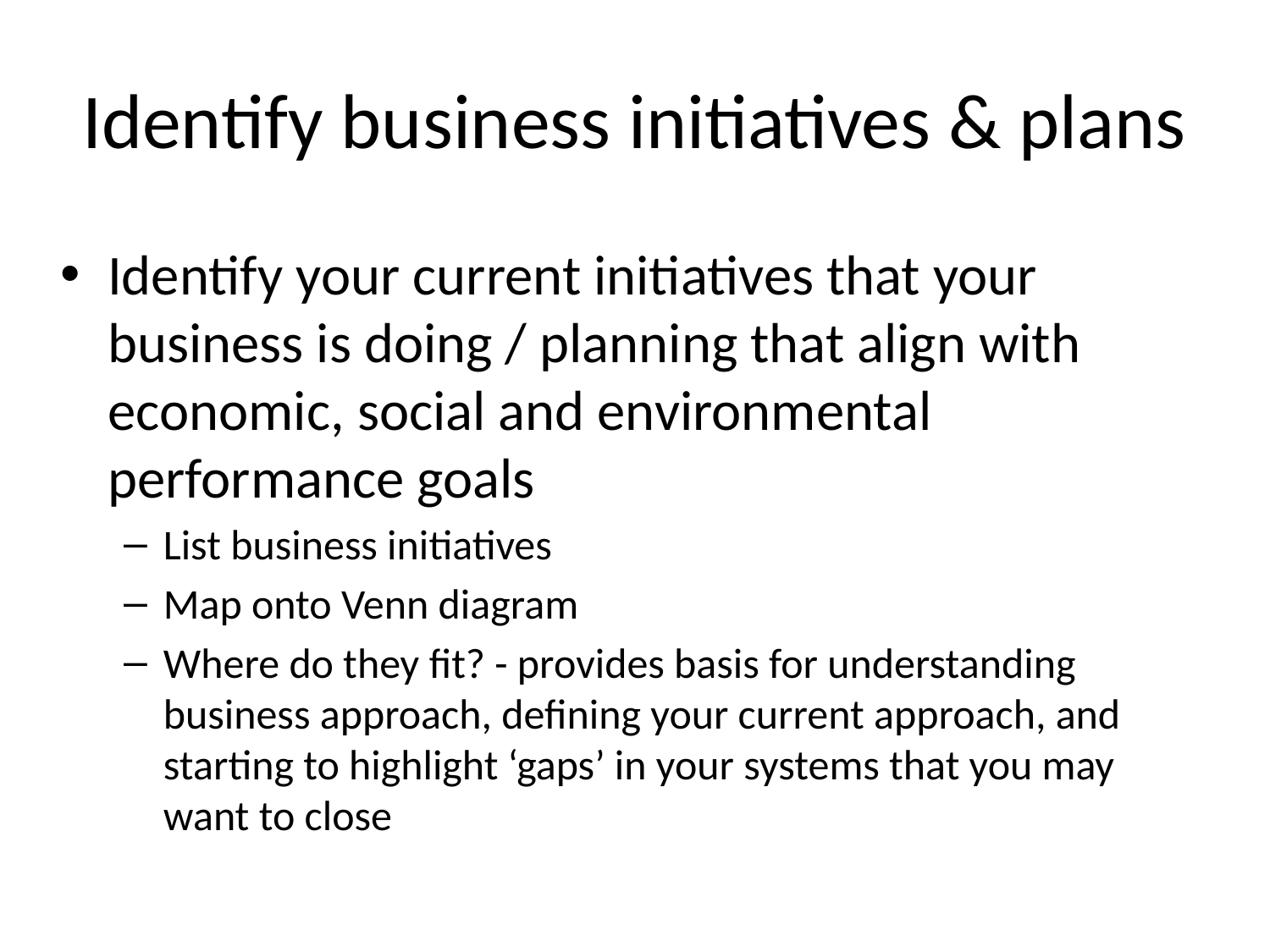

# Identify business initiatives & plans
Identify your current initiatives that your business is doing / planning that align with economic, social and environmental performance goals
List business initiatives
Map onto Venn diagram
Where do they fit? - provides basis for understanding business approach, defining your current approach, and starting to highlight ‘gaps’ in your systems that you may want to close